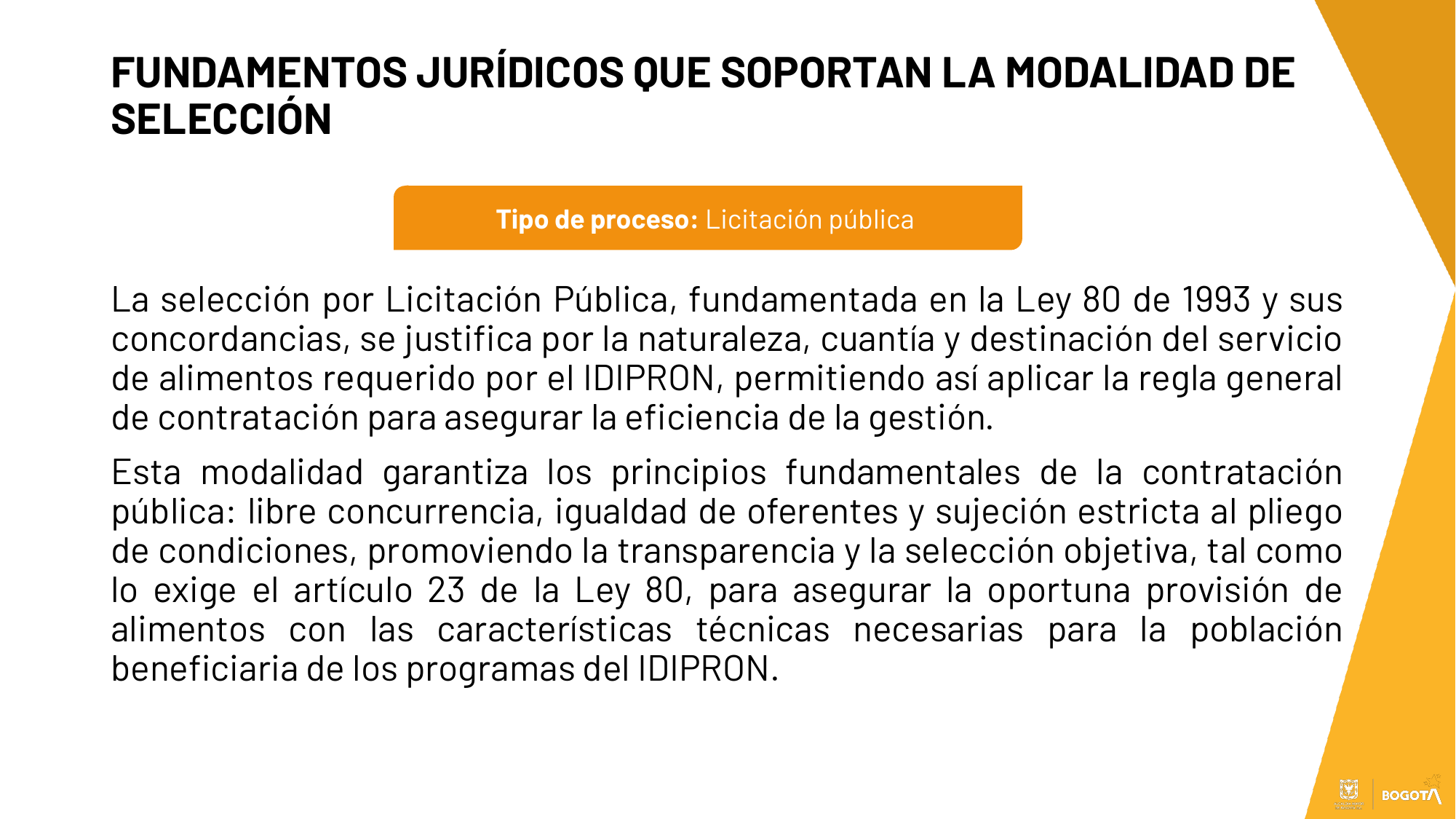

# FUNDAMENTOS JURÍDICOS QUE SOPORTAN LA MODALIDAD DE SELECCIÓN

Tipo de proceso: Licitación pública

La selección por Licitación Pública, fundamentada en la Ley 80 de 1993 y sus concordancias, se justifica por la naturaleza, cuantía y destinación del servicio de alimentos requerido por el IDIPRON, permitiendo así aplicar la regla general de contratación para asegurar la eficiencia de la gestión.
Esta modalidad garantiza los principios fundamentales de la contratación pública: libre concurrencia, igualdad de oferentes y sujeción estricta al pliego de condiciones, promoviendo la transparencia y la selección objetiva, tal como lo exige el artículo 23 de la Ley 80, para asegurar la oportuna provisión de alimentos con las características técnicas necesarias para la población beneficiaria de los programas del IDIPRON.